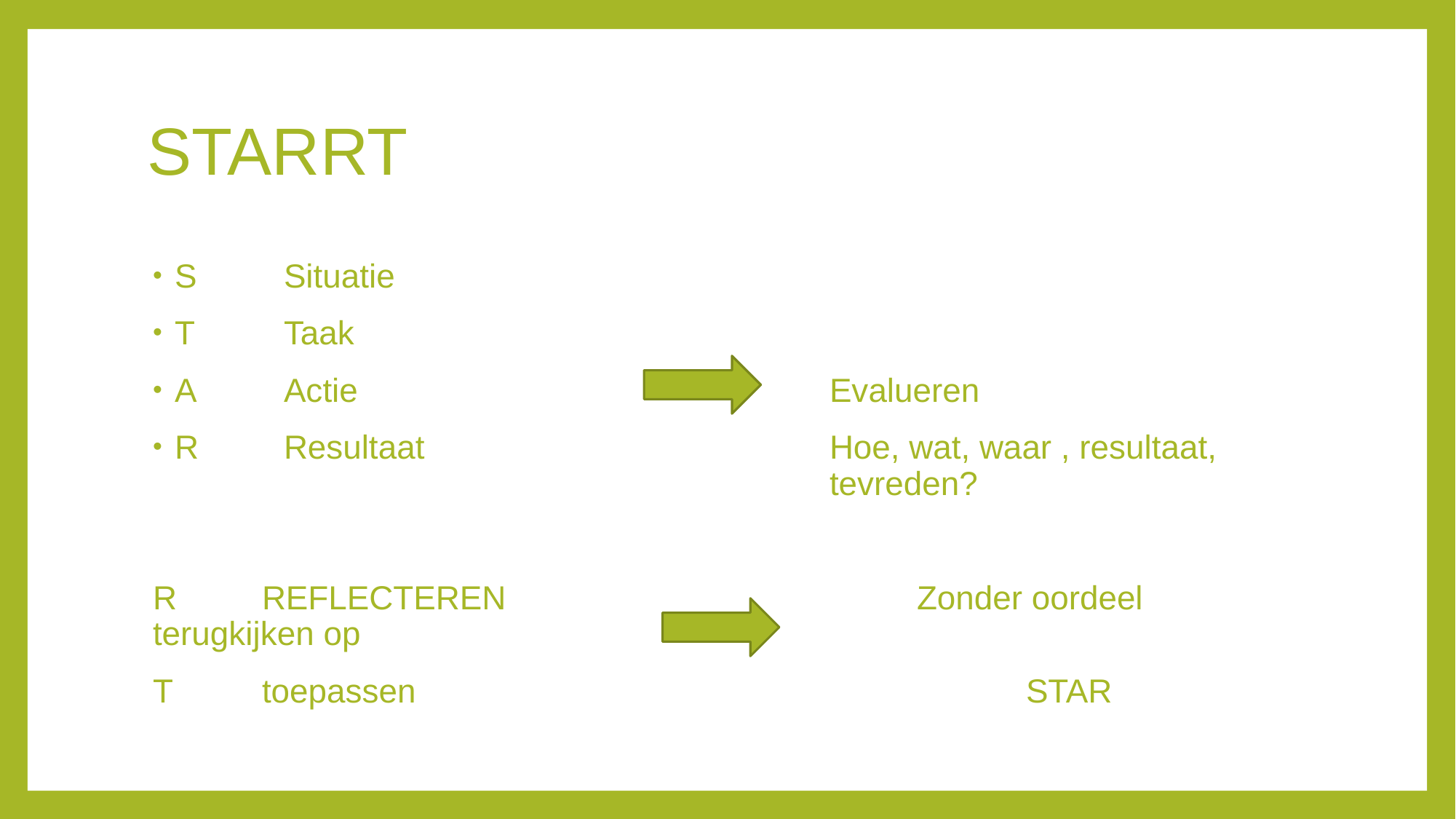

# STARRT
S	Situatie
T	Taak
A	Actie					Evalueren
R	Resultaat				Hoe, wat, waar , resultaat, 							tevreden?

R	REFLECTEREN				Zonder oordeel terugkijken op
T	toepassen						STAR